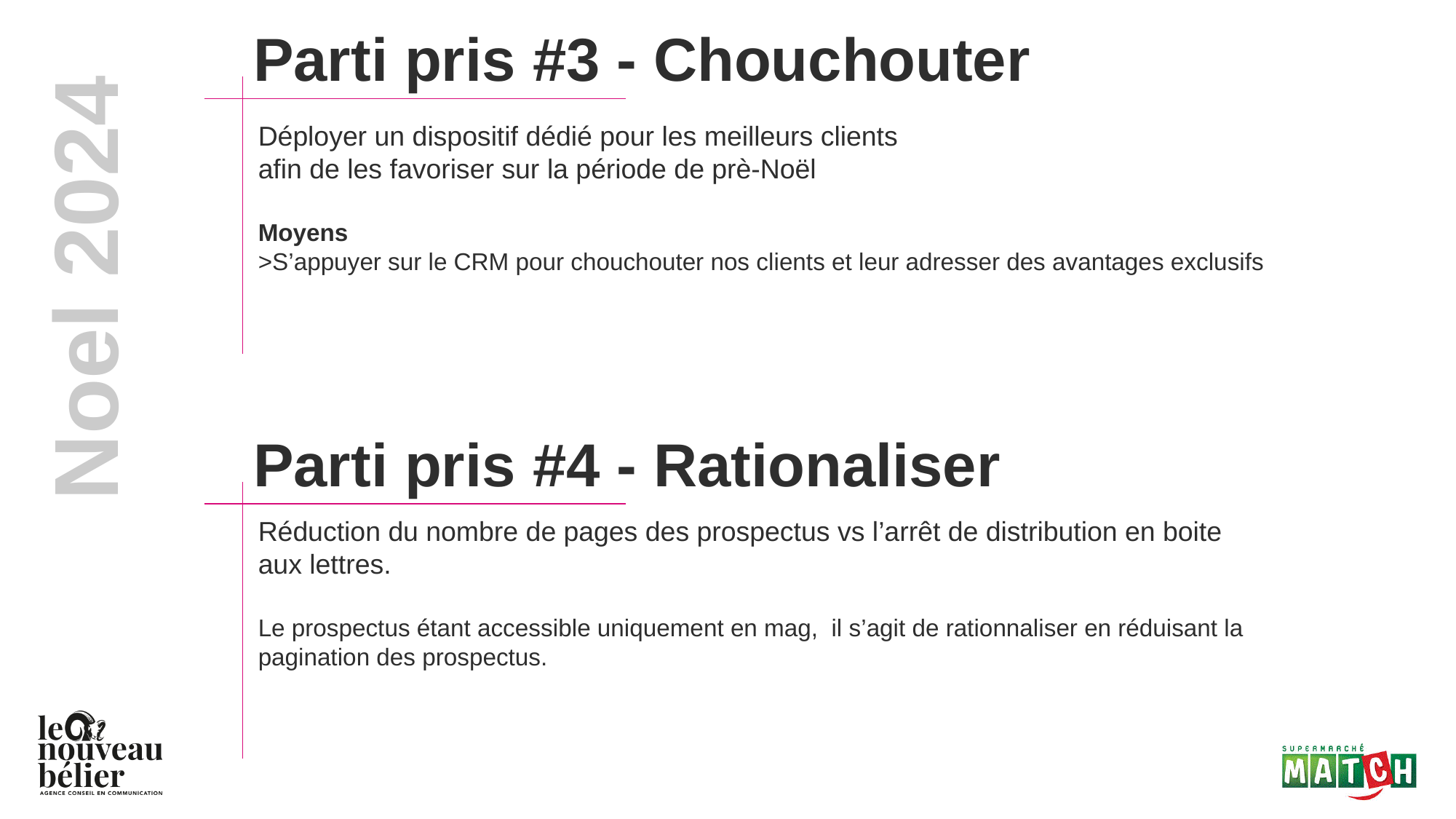

Parti pris #3 - Chouchouter

# Déployer un dispositif dédié pour les meilleurs clients afin de les favoriser sur la période de prè-Noël Moyens >S’appuyer sur le CRM pour chouchouter nos clients et leur adresser des avantages exclusifs
Noel 2024
Parti pris #4 - Rationaliser

Réduction du nombre de pages des prospectus vs l’arrêt de distribution en boite aux lettres.
Le prospectus étant accessible uniquement en mag,  il s’agit de rationnaliser en réduisant la pagination des prospectus.